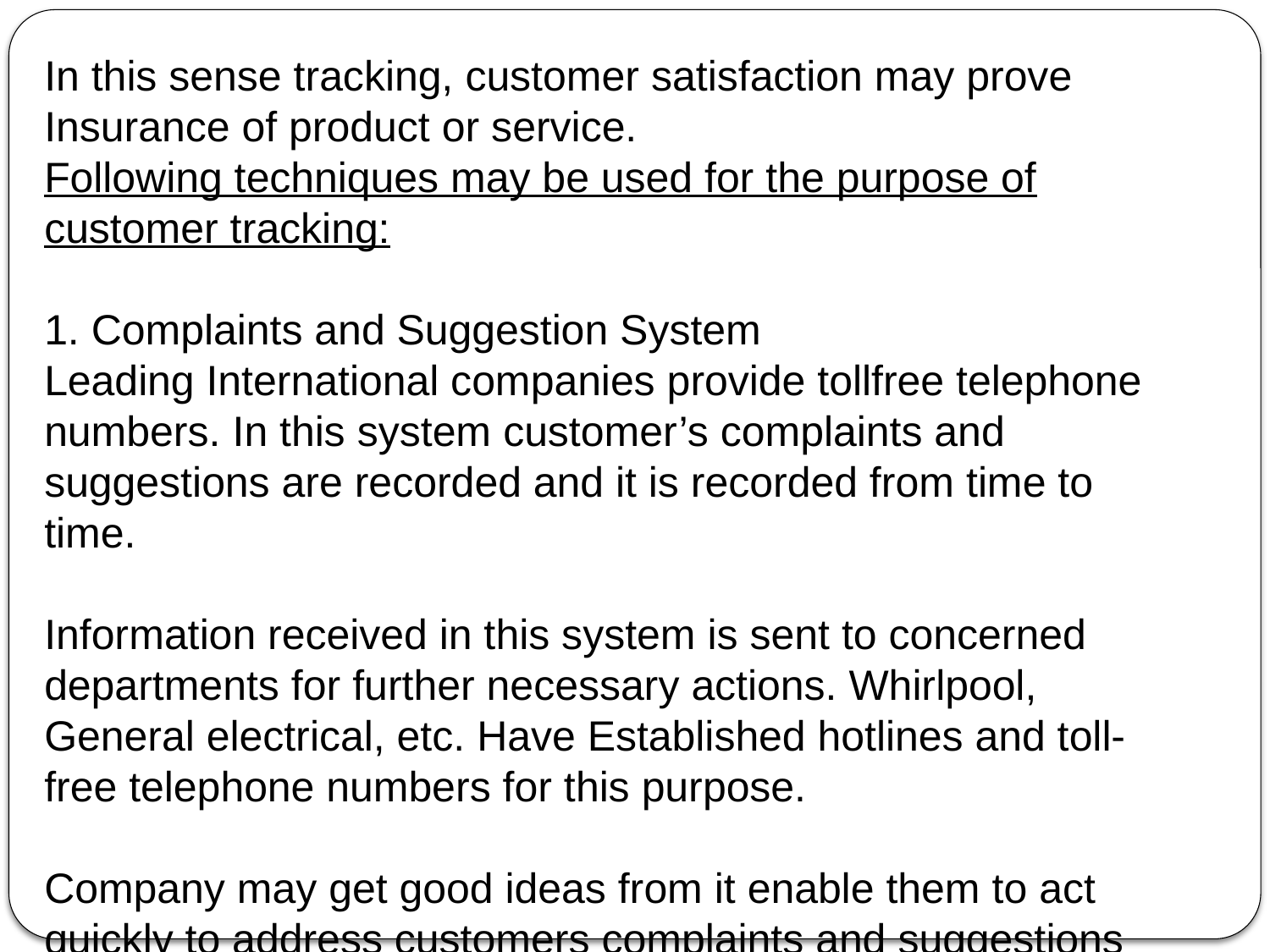

In this sense tracking, customer satisfaction may prove Insurance of product or service.
Following techniques may be used for the purpose of customer tracking:

1. Complaints and Suggestion System
Leading International companies provide tollfree telephone numbers. In this system customer’s complaints and suggestions are recorded and it is recorded from time to time.

Information received in this system is sent to concerned departments for further necessary actions. Whirlpool, General electrical, etc. Have Established hotlines and toll-free telephone numbers for this purpose.

Company may get good ideas from it enable them to act quickly to address customers complaints and suggestions effectively.